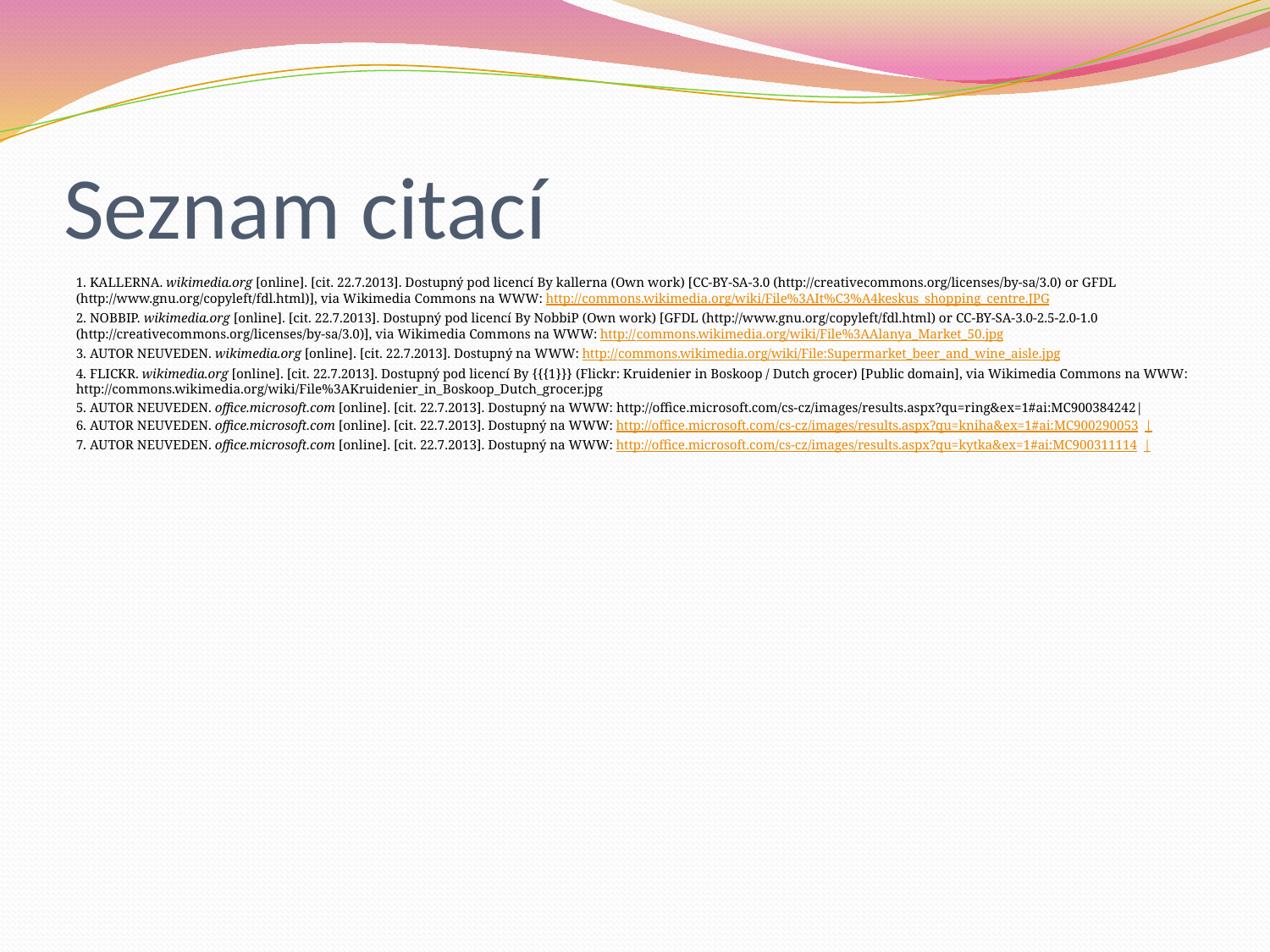

# Seznam citací
1. KALLERNA. wikimedia.org [online]. [cit. 22.7.2013]. Dostupný pod licencí By kallerna (Own work) [CC-BY-SA-3.0 (http://creativecommons.org/licenses/by-sa/3.0) or GFDL (http://www.gnu.org/copyleft/fdl.html)], via Wikimedia Commons na WWW: http://commons.wikimedia.org/wiki/File%3AIt%C3%A4keskus_shopping_centre.JPG
2. NOBBIP. wikimedia.org [online]. [cit. 22.7.2013]. Dostupný pod licencí By NobbiP (Own work) [GFDL (http://www.gnu.org/copyleft/fdl.html) or CC-BY-SA-3.0-2.5-2.0-1.0 (http://creativecommons.org/licenses/by-sa/3.0)], via Wikimedia Commons na WWW: http://commons.wikimedia.org/wiki/File%3AAlanya_Market_50.jpg
3. AUTOR NEUVEDEN. wikimedia.org [online]. [cit. 22.7.2013]. Dostupný na WWW: http://commons.wikimedia.org/wiki/File:Supermarket_beer_and_wine_aisle.jpg
4. FLICKR. wikimedia.org [online]. [cit. 22.7.2013]. Dostupný pod licencí By {{{1}}} (Flickr: Kruidenier in Boskoop / Dutch grocer) [Public domain], via Wikimedia Commons na WWW: http://commons.wikimedia.org/wiki/File%3AKruidenier_in_Boskoop_Dutch_grocer.jpg
5. AUTOR NEUVEDEN. office.microsoft.com [online]. [cit. 22.7.2013]. Dostupný na WWW: http://office.microsoft.com/cs-cz/images/results.aspx?qu=ring&ex=1#ai:MC900384242|
6. AUTOR NEUVEDEN. office.microsoft.com [online]. [cit. 22.7.2013]. Dostupný na WWW: http://office.microsoft.com/cs-cz/images/results.aspx?qu=kniha&ex=1#ai:MC900290053|
7. AUTOR NEUVEDEN. office.microsoft.com [online]. [cit. 22.7.2013]. Dostupný na WWW: http://office.microsoft.com/cs-cz/images/results.aspx?qu=kytka&ex=1#ai:MC900311114|